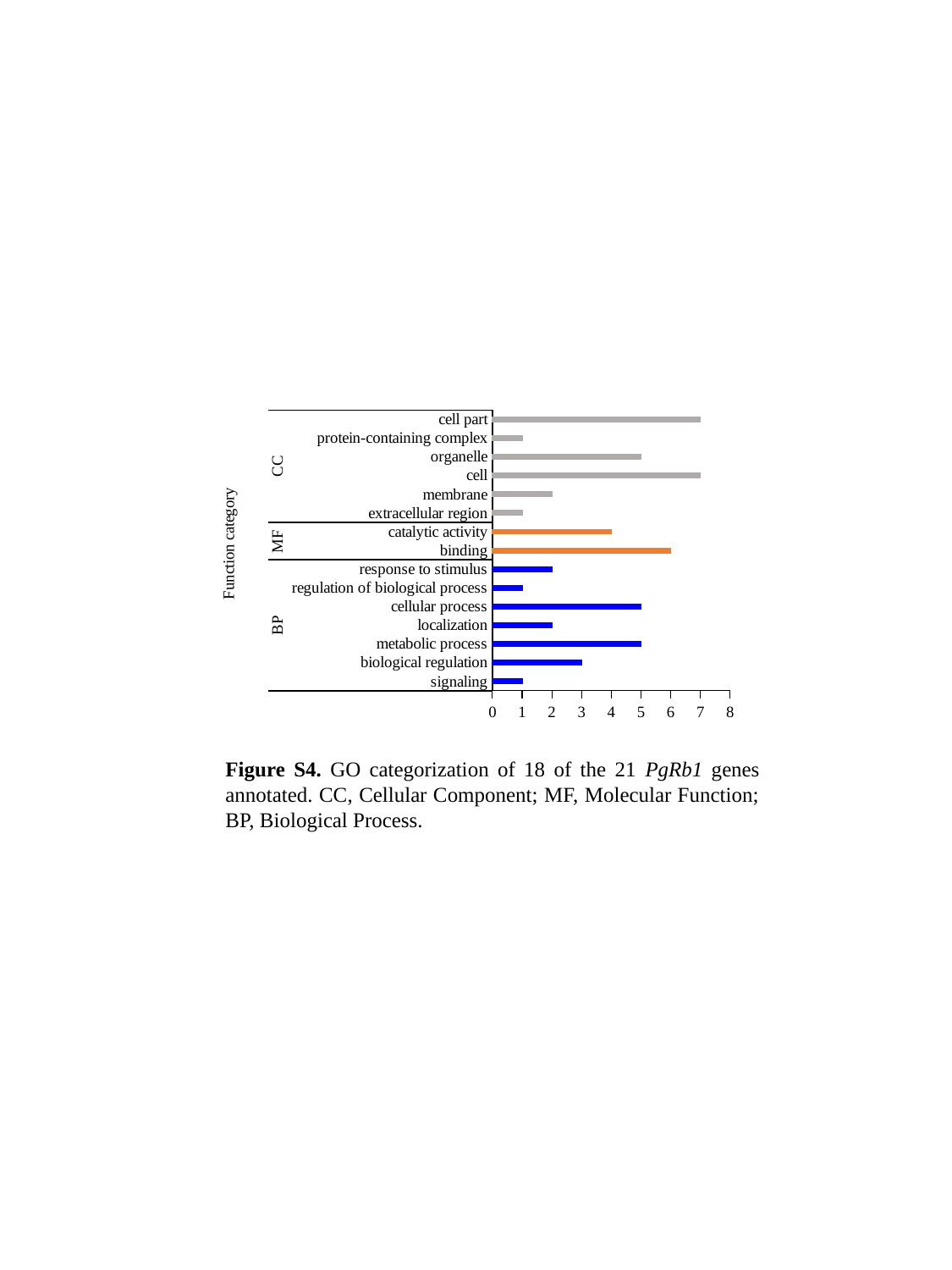

### Chart

| Category |  |
|---|---|
| signaling | 1.0 |
| biological regulation | 3.0 |
| metabolic process | 5.0 |
| localization | 2.0 |
| cellular process | 5.0 |
| regulation of biological process | 1.0 |
| response to stimulus | 2.0 |
| binding | 6.0 |
| catalytic activity | 4.0 |
| extracellular region | 1.0 |
| membrane | 2.0 |
| cell | 7.0 |
| organelle | 5.0 |
| protein-containing complex | 1.0 |
| cell part | 7.0 |
Figure S4. GO categorization of 18 of the 21 PgRb1 genes annotated. CC, Cellular Component; MF, Molecular Function; BP, Biological Process.